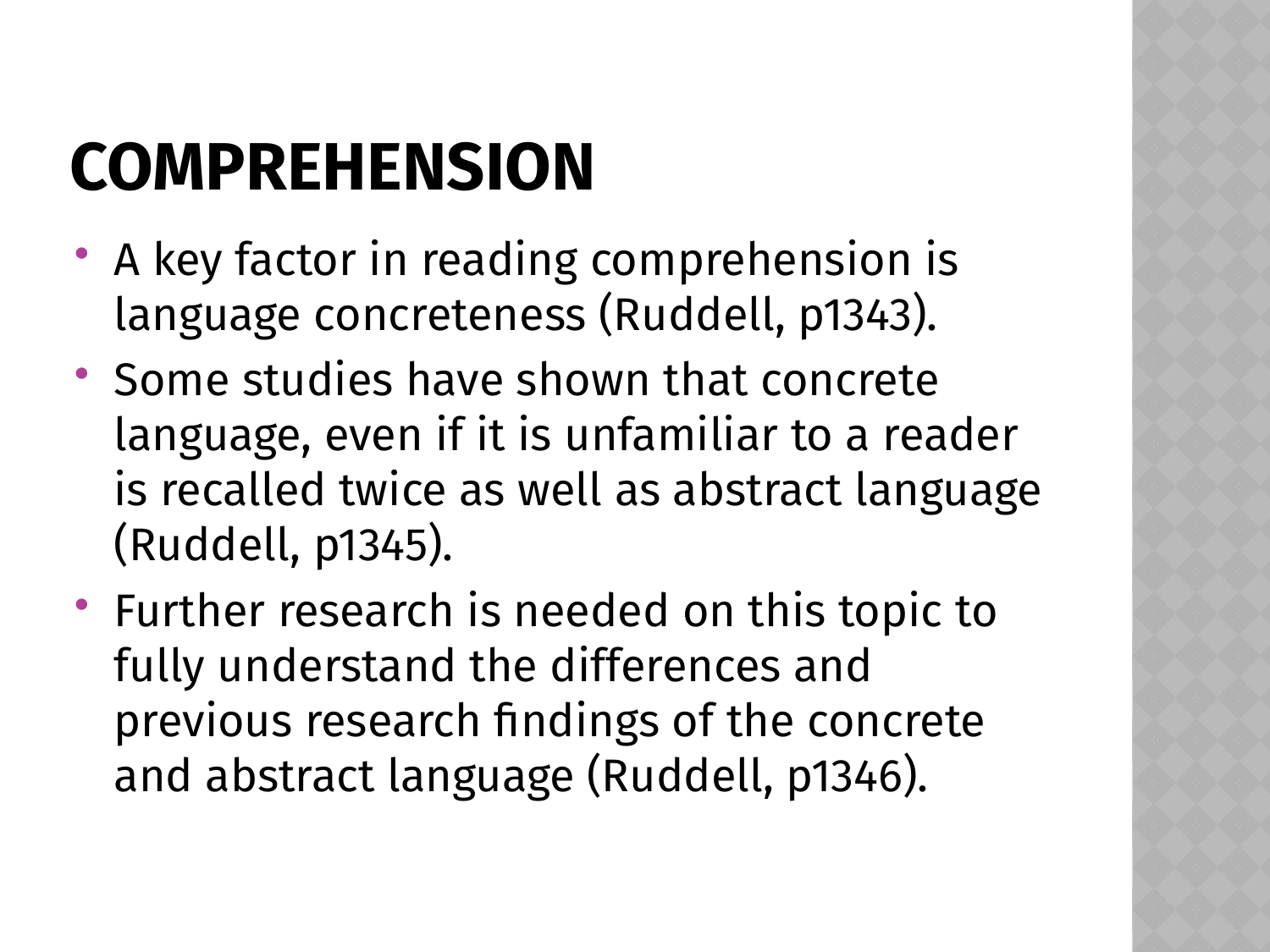

# Comprehension
A key factor in reading comprehension is language concreteness (Ruddell, p1343).
Some studies have shown that concrete language, even if it is unfamiliar to a reader is recalled twice as well as abstract language (Ruddell, p1345).
Further research is needed on this topic to fully understand the differences and previous research findings of the concrete and abstract language (Ruddell, p1346).